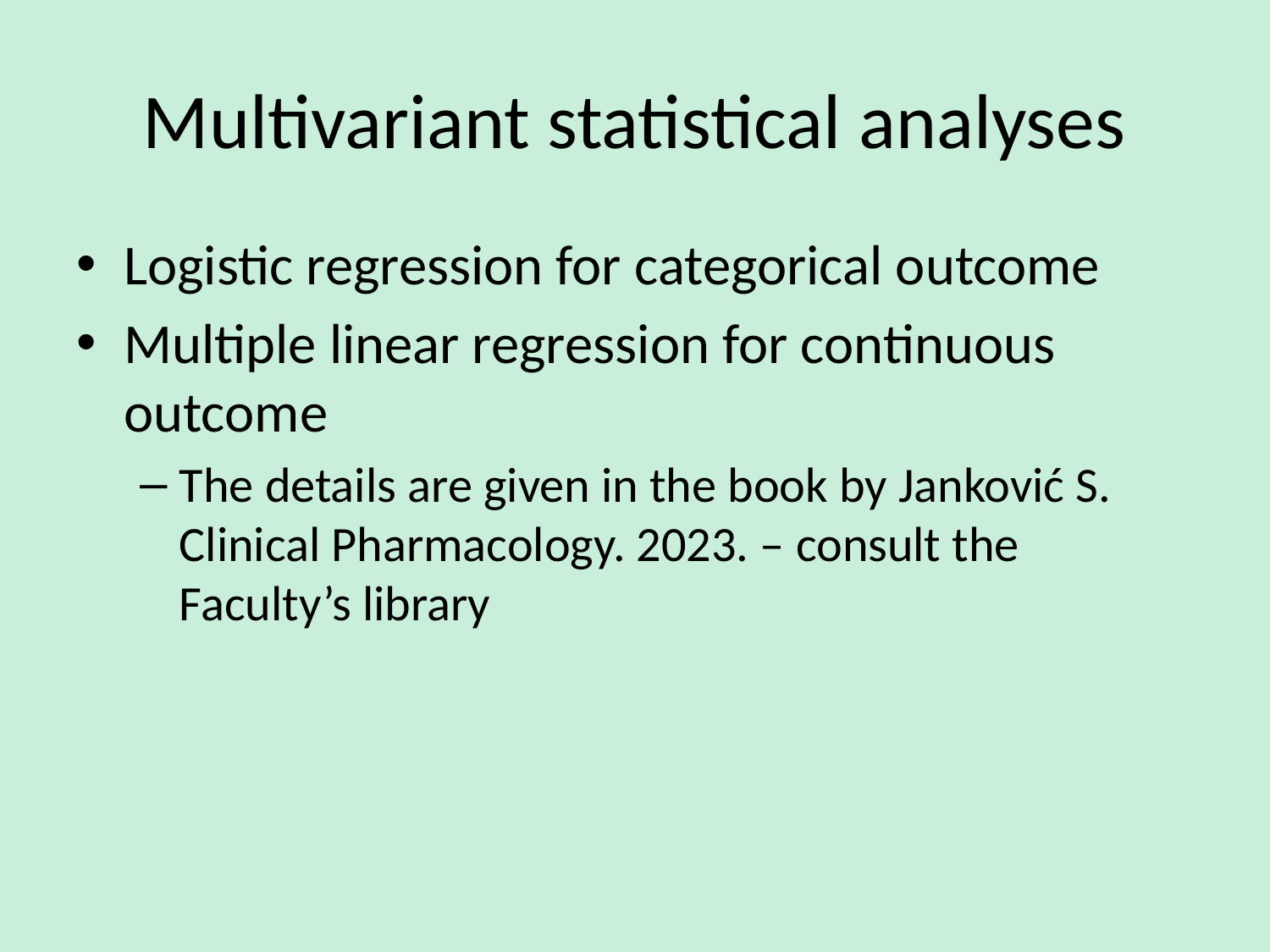

# Multivariant statistical analyses
Logistic regression for categorical outcome
Multiple linear regression for continuous outcome
The details are given in the book by Janković S. Clinical Pharmacology. 2023. – consult the Faculty’s library